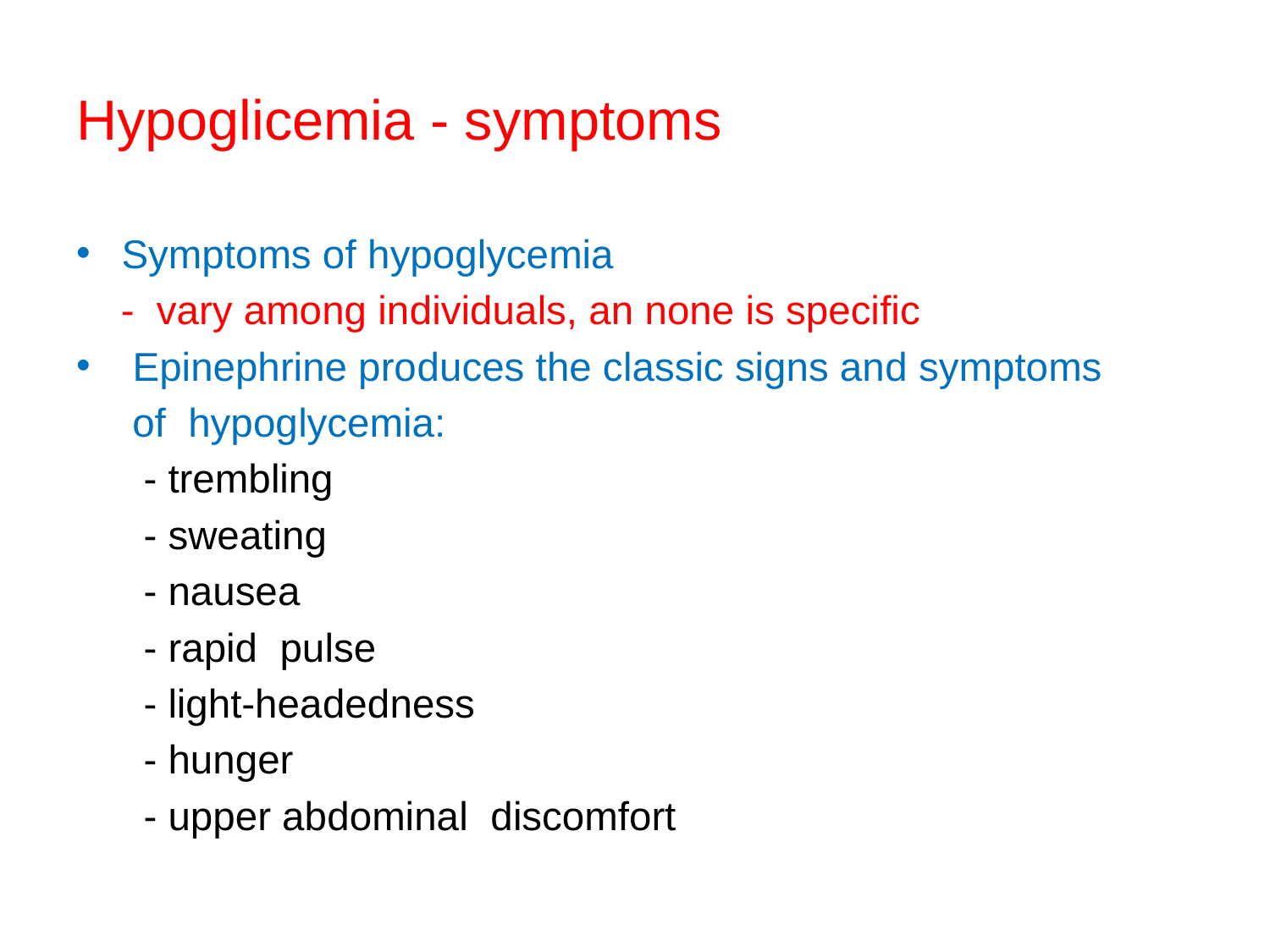

# Hypoglicemia - symptoms
Symptoms of hypoglycemia
    -  vary among individuals, an none is specific
 Epinephrine produces the classic signs and symptoms
     of  hypoglycemia:
      - trembling
      - sweating
      - nausea
      - rapid  pulse
      - light-headedness
      - hunger
      - upper abdominal  discomfort